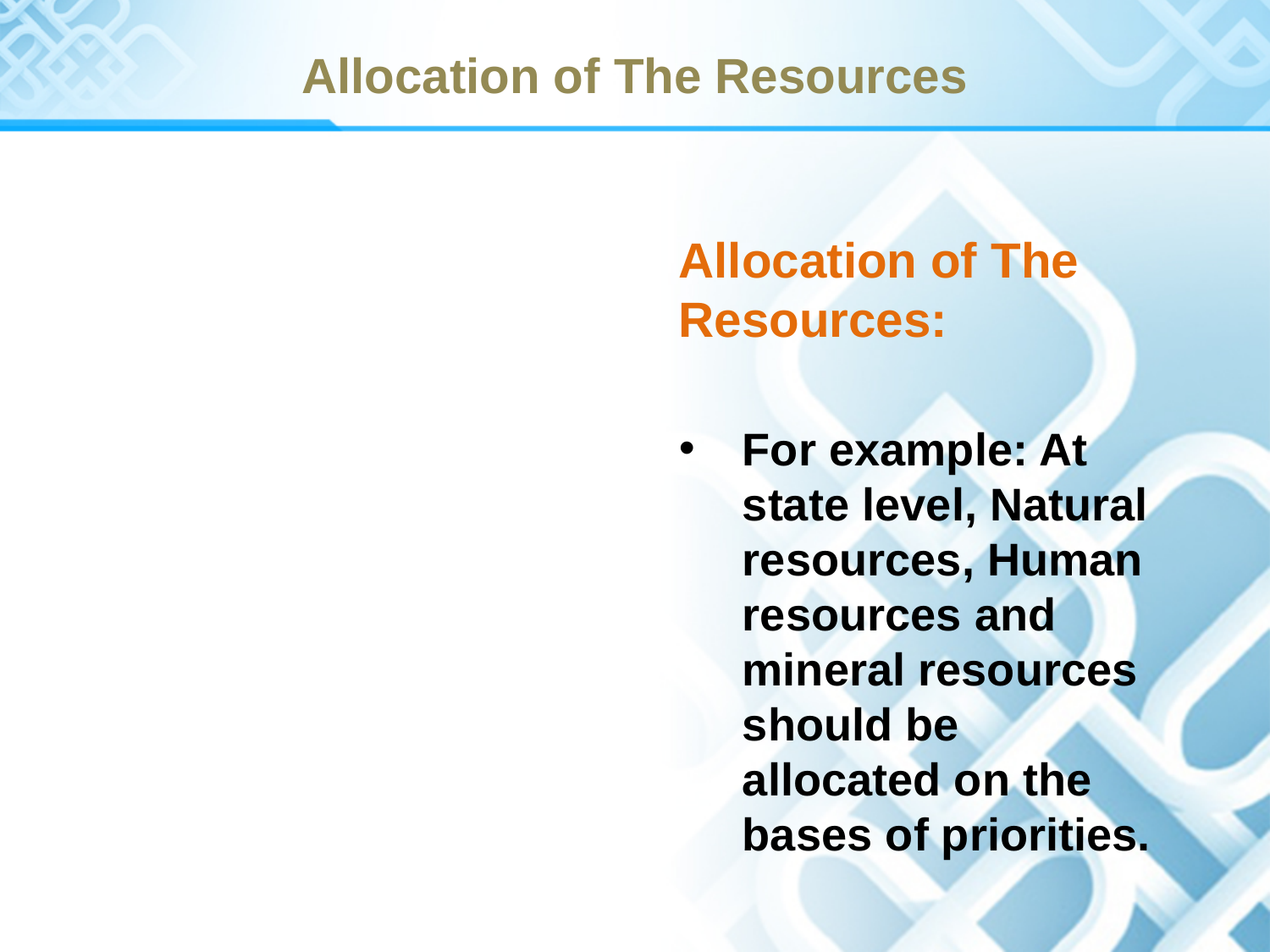

Allocation of The Resources
Allocation of The Resources:

For example: At state level, Natural resources, Human resources and mineral resources should be allocated on the bases of priorities.